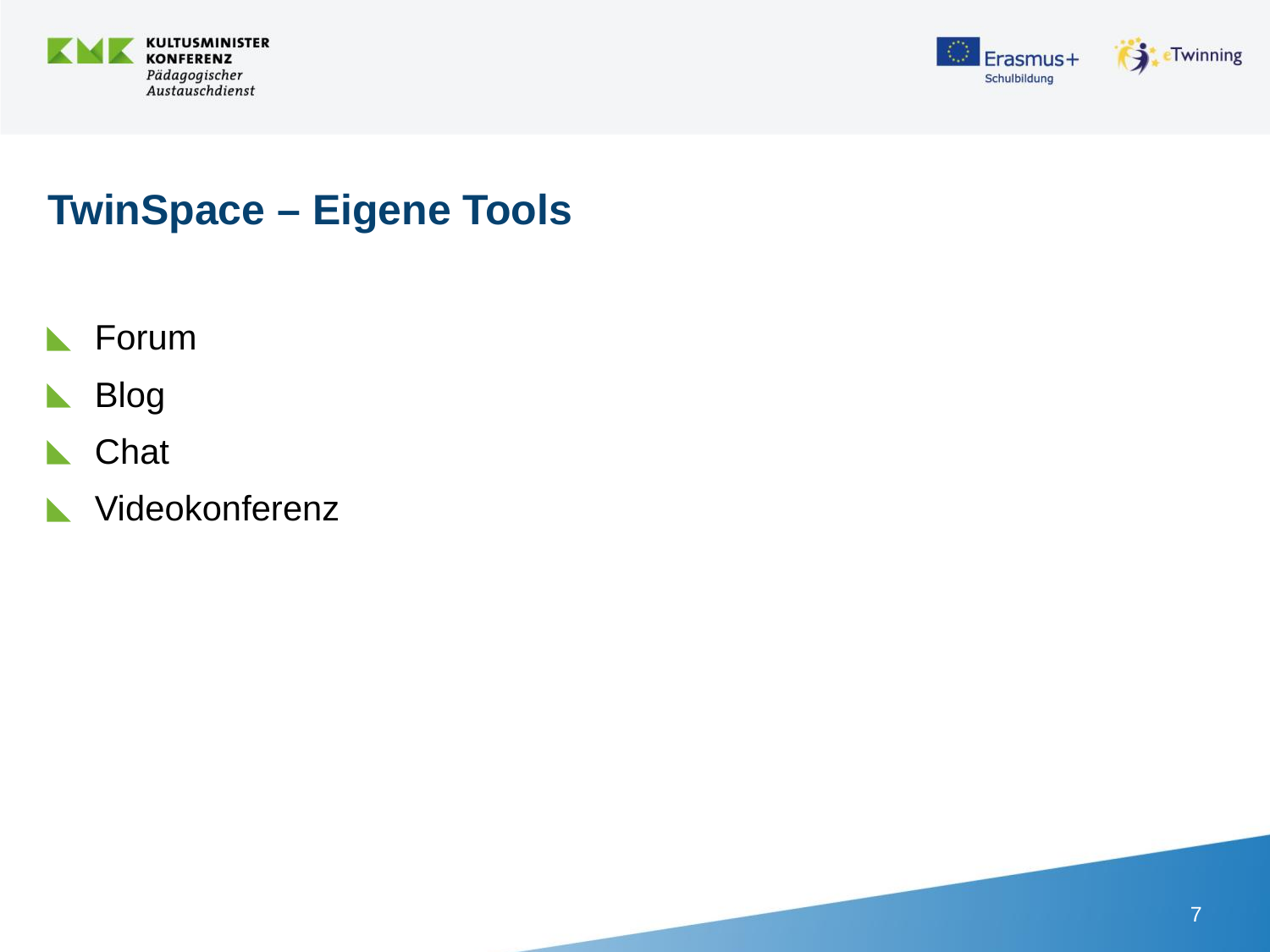

TwinSpace – Eigene Tools

Forum
Blog
Chat
Videokonferenz